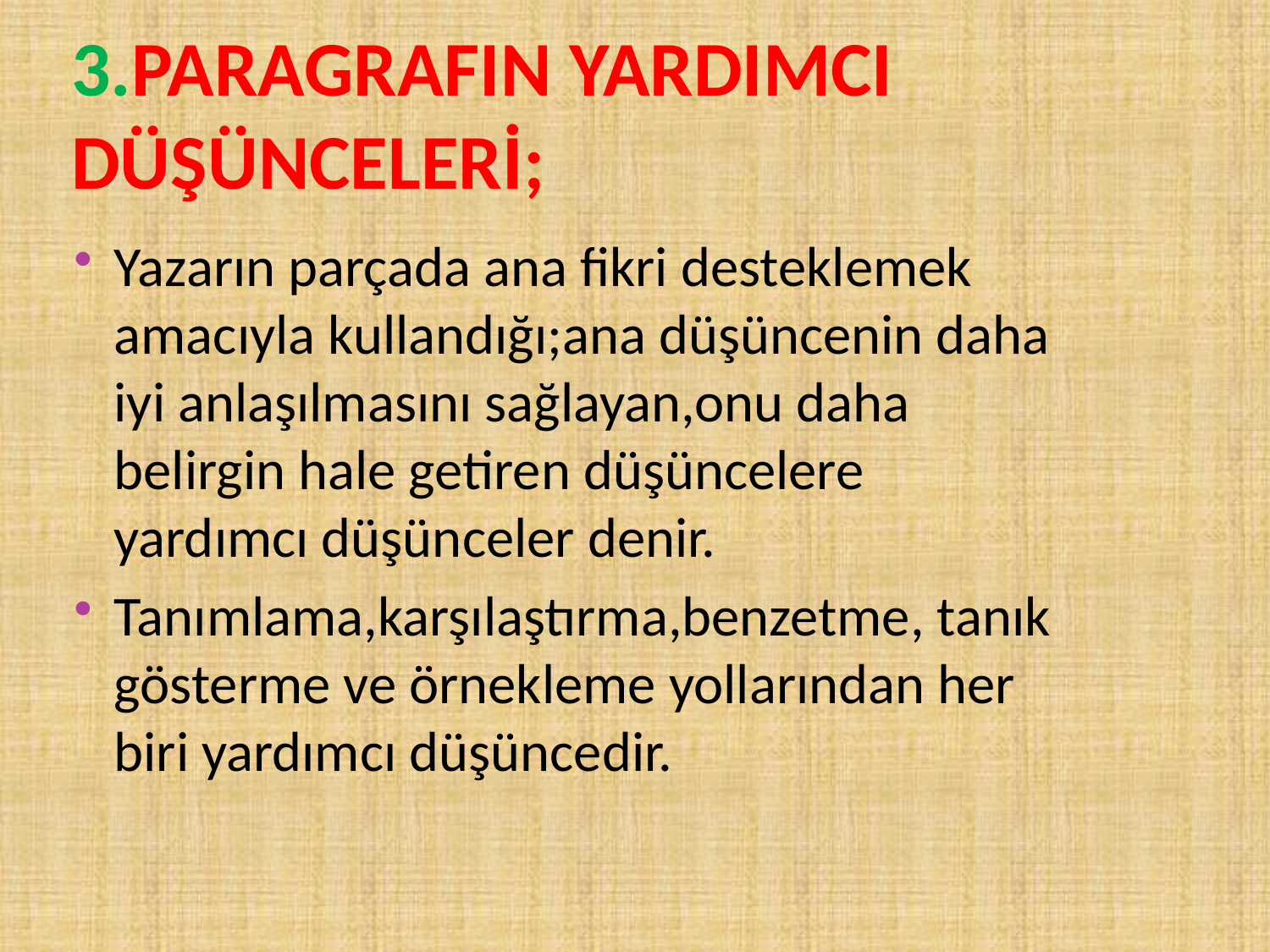

# 3.PARAGRAFIN YARDIMCI DÜŞÜNCELERİ;
Yazarın parçada ana fikri desteklemek amacıyla kullandığı;ana düşüncenin daha iyi anlaşılmasını sağlayan,onu daha belirgin hale getiren düşüncelere yardımcı düşünceler denir.
Tanımlama,karşılaştırma,benzetme, tanık gösterme ve örnekleme yollarından her biri yardımcı düşüncedir.